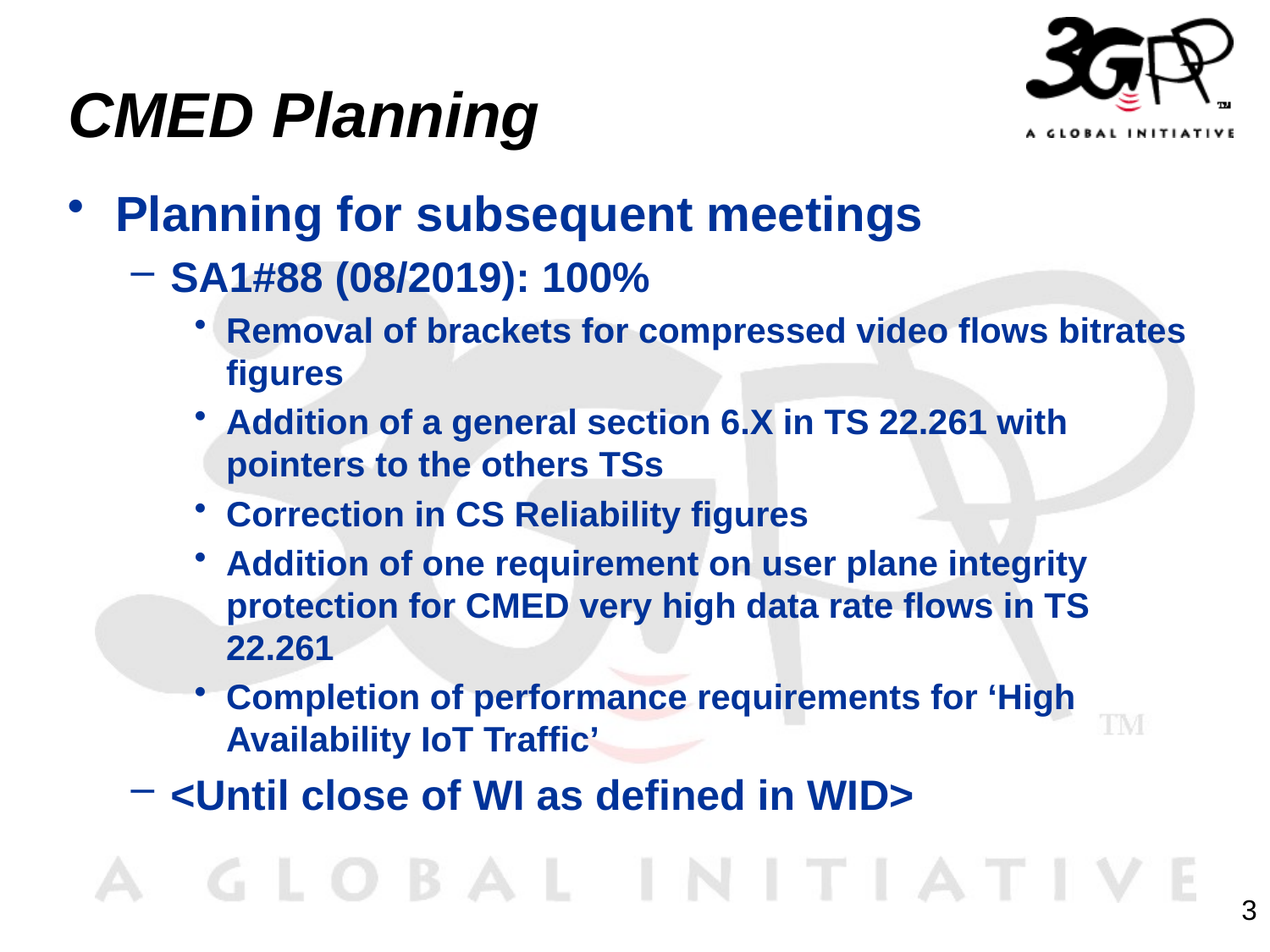

# CMED Planning
Planning for subsequent meetings
SA1#88 (08/2019): 100%
Removal of brackets for compressed video flows bitrates figures
Addition of a general section 6.X in TS 22.261 with pointers to the others TSs
Correction in CS Reliability figures
Addition of one requirement on user plane integrity protection for CMED very high data rate flows in TS 22.261
Completion of performance requirements for ‘High Availability IoT Traffic’
<Until close of WI as defined in WID>
3